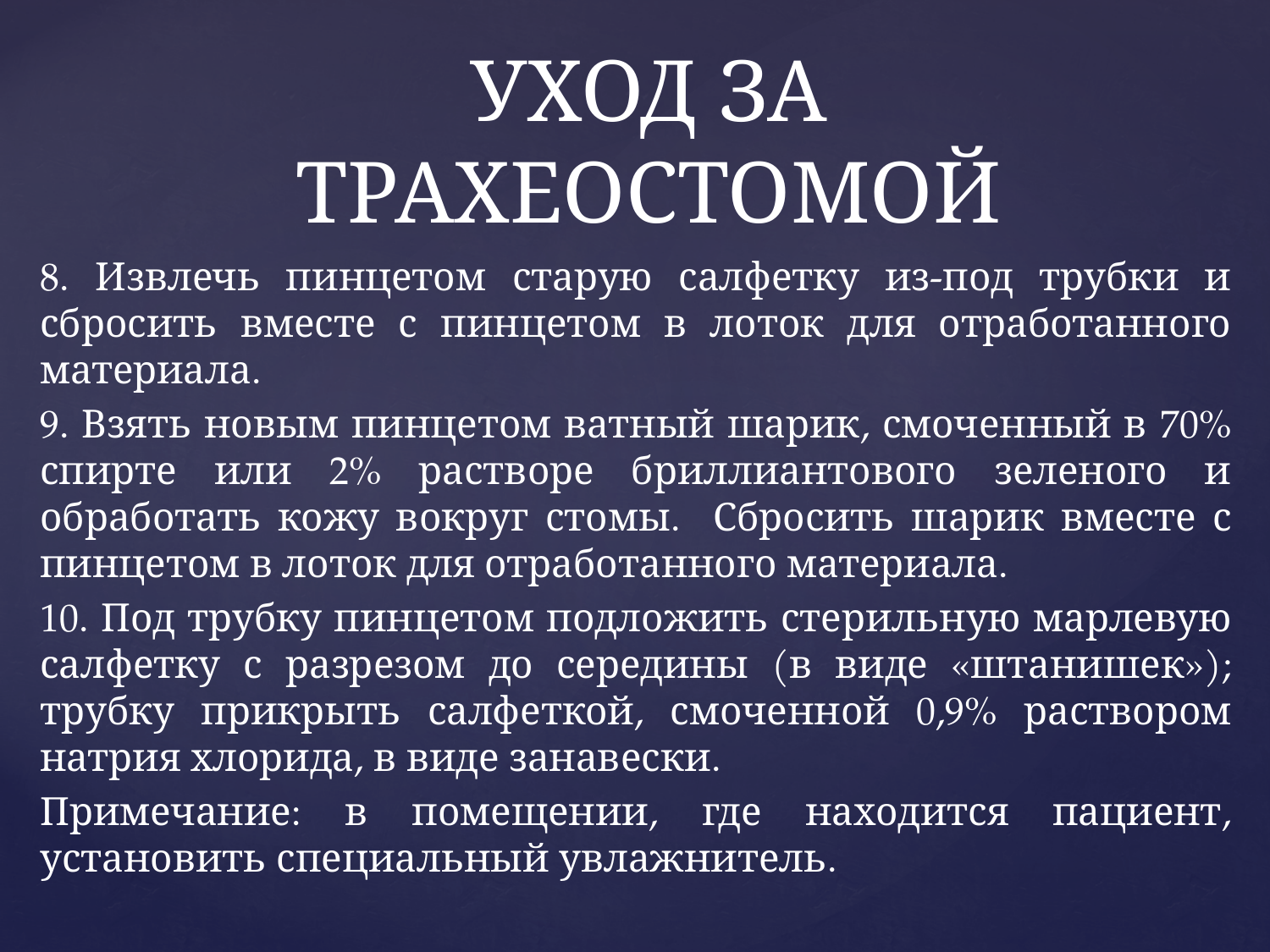

# УХОД ЗА ТРАХЕОСТОМОЙ
8. Извлечь пинцетом старую салфетку из-под трубки и сбросить вместе с пинцетом в лоток для отработанного материала.
9. Взять новым пинцетом ватный шарик, смоченный в 70% спирте или 2% растворе бриллиантового зеленого и обработать кожу вокруг стомы.	 Сбросить шарик вместе с пинцетом в лоток для отработанного материала.
10. Под трубку пинцетом подложить стерильную марлевую салфетку с разрезом до середины (в виде «штанишек»); трубку прикрыть салфеткой, смоченной 0,9% раствором натрия хлорида, в виде занавески.
Примечание: в помещении, где находится пациент, установить специальный увлажнитель.